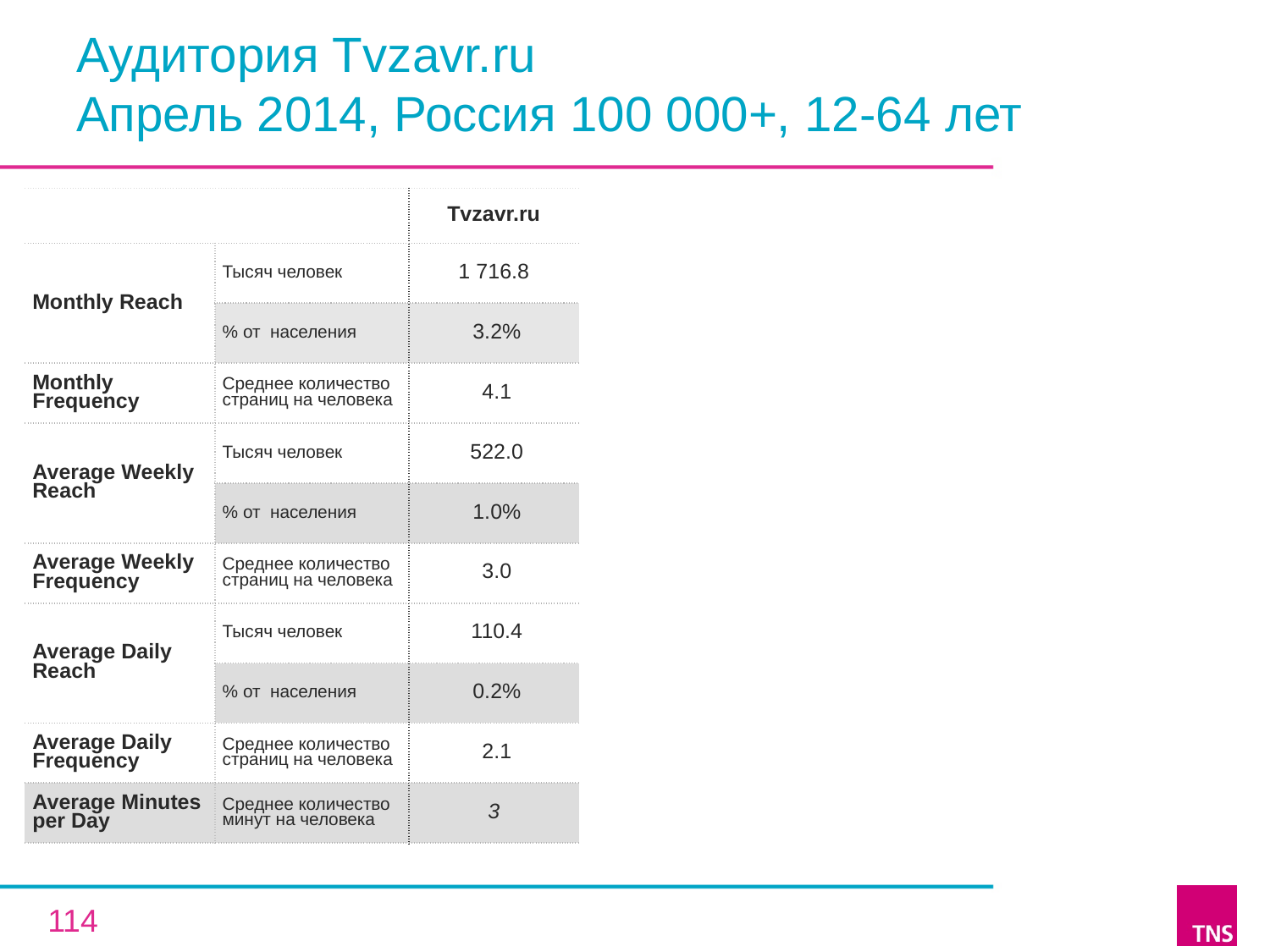

# Аудитория Tvzavr.ru Апрель 2014, Россия 100 000+, 12-64 лет
|  |  | Tvzavr.ru |
| --- | --- | --- |
| Monthly Reach | Тысяч человек | 1 716.8 |
|  | % от населения | 3.2% |
| Monthly Frequency | Среднее количество страниц на человека | 4.1 |
| Average Weekly Reach | Тысяч человек | 522.0 |
|  | % от населения | 1.0% |
| Average Weekly Frequency | Среднее количество страниц на человека | 3.0 |
| Average Daily Reach | Тысяч человек | 110.4 |
|  | % от населения | 0.2% |
| Average Daily Frequency | Среднее количество страниц на человека | 2.1 |
| Average Minutes per Day | Среднее количество минут на человека | 3 |

114